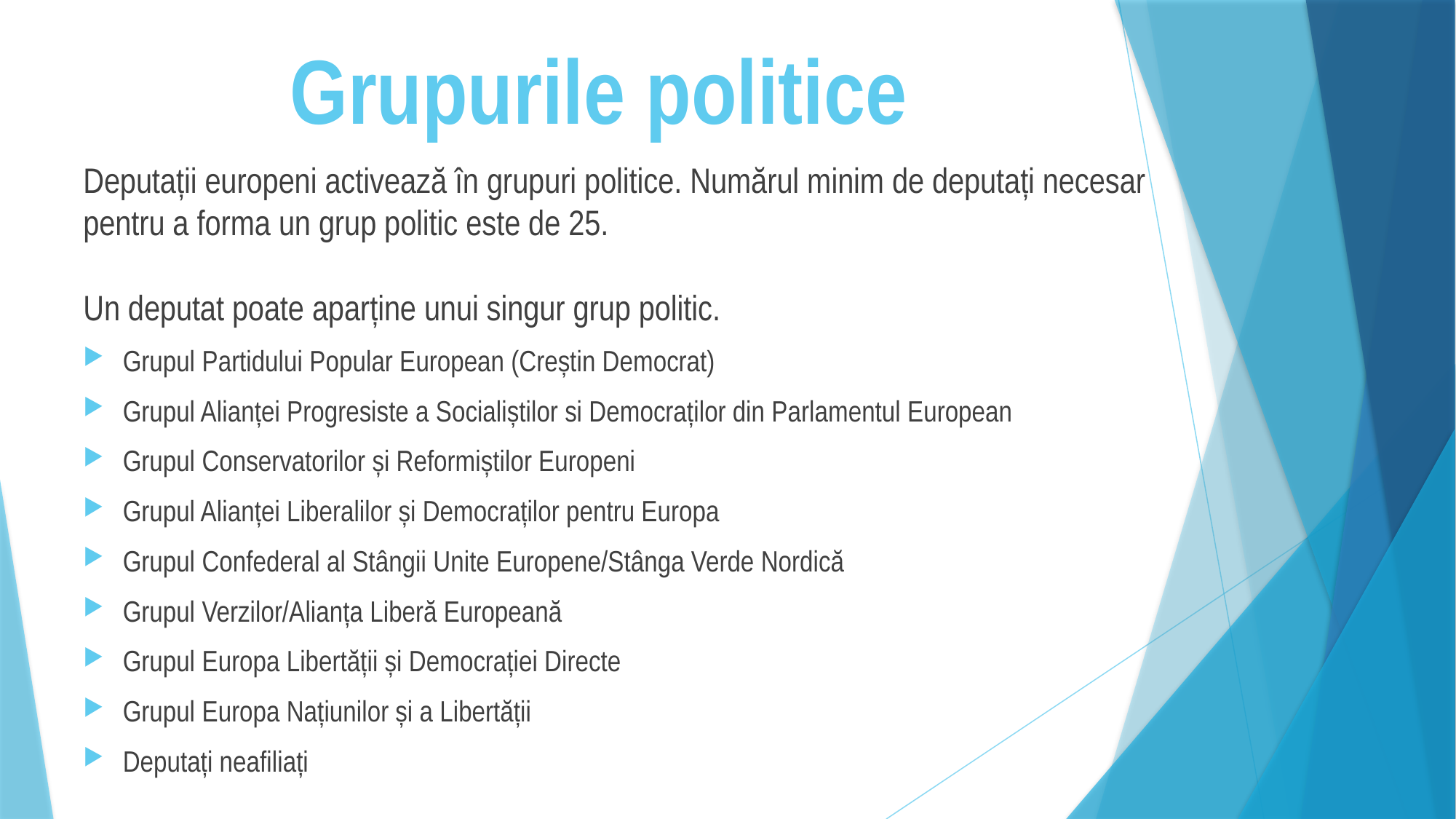

# Grupurile politice
Deputații europeni activează în grupuri politice. Numărul minim de deputați necesar pentru a forma un grup politic este de 25.
Un deputat poate aparține unui singur grup politic.
Grupul Partidului Popular European (Creștin Democrat)
Grupul Alianței Progresiste a Socialiștilor si Democraților din Parlamentul European
Grupul Conservatorilor și Reformiștilor Europeni
Grupul Alianței Liberalilor și Democraților pentru Europa
Grupul Confederal al Stângii Unite Europene/Stânga Verde Nordică
Grupul Verzilor/Alianța Liberă Europeană
Grupul Europa Libertății și Democrației Directe
Grupul Europa Națiunilor și a Libertății
Deputați neafiliați